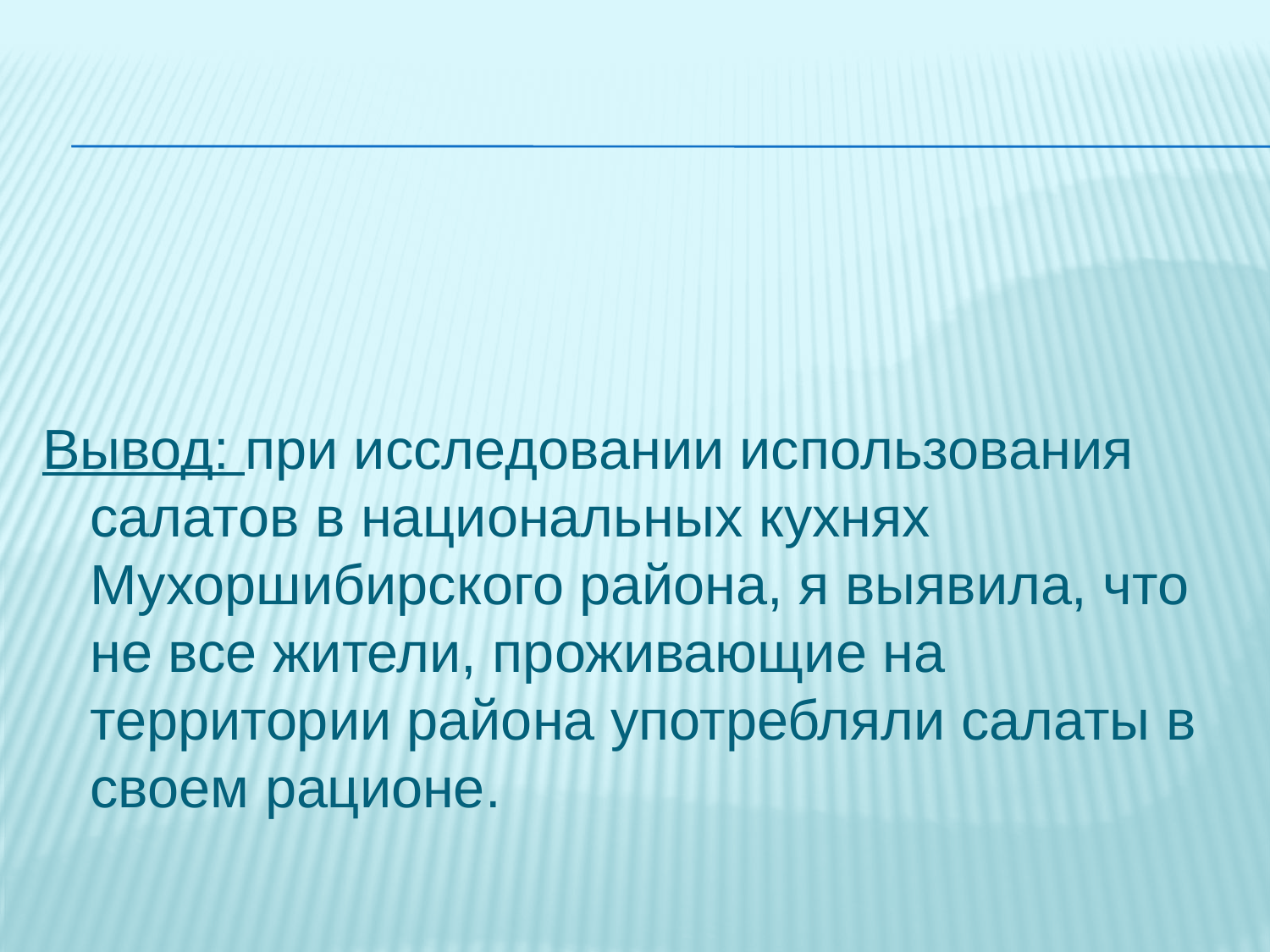

Вывод: при исследовании использования салатов в национальных кухнях Мухоршибирского района, я выявила, что не все жители, проживающие на территории района употребляли салаты в своем рационе.